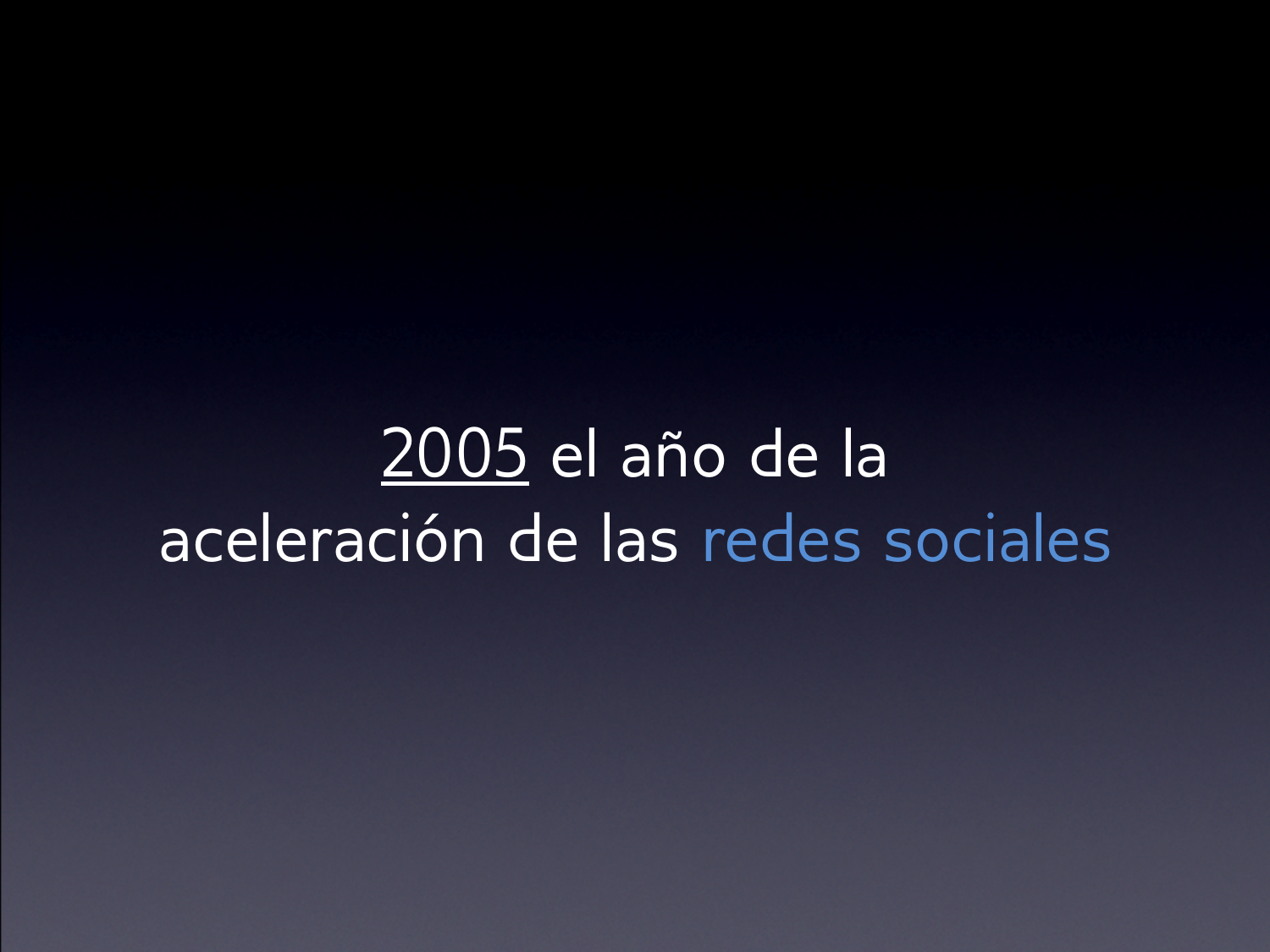

2005 el año de la
aceleración de las redes sociales